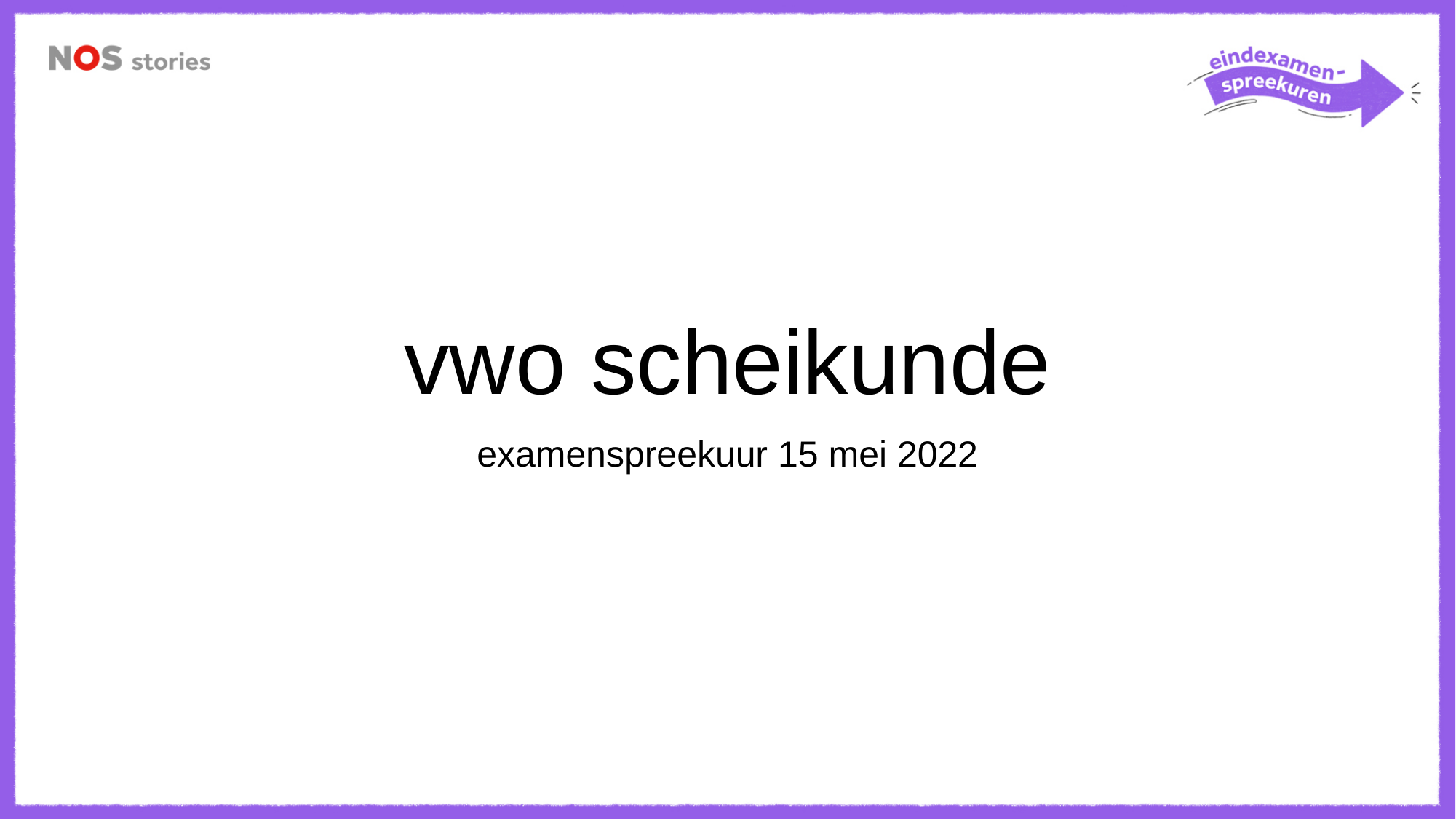

# vwo scheikunde
examenspreekuur 15 mei 2022